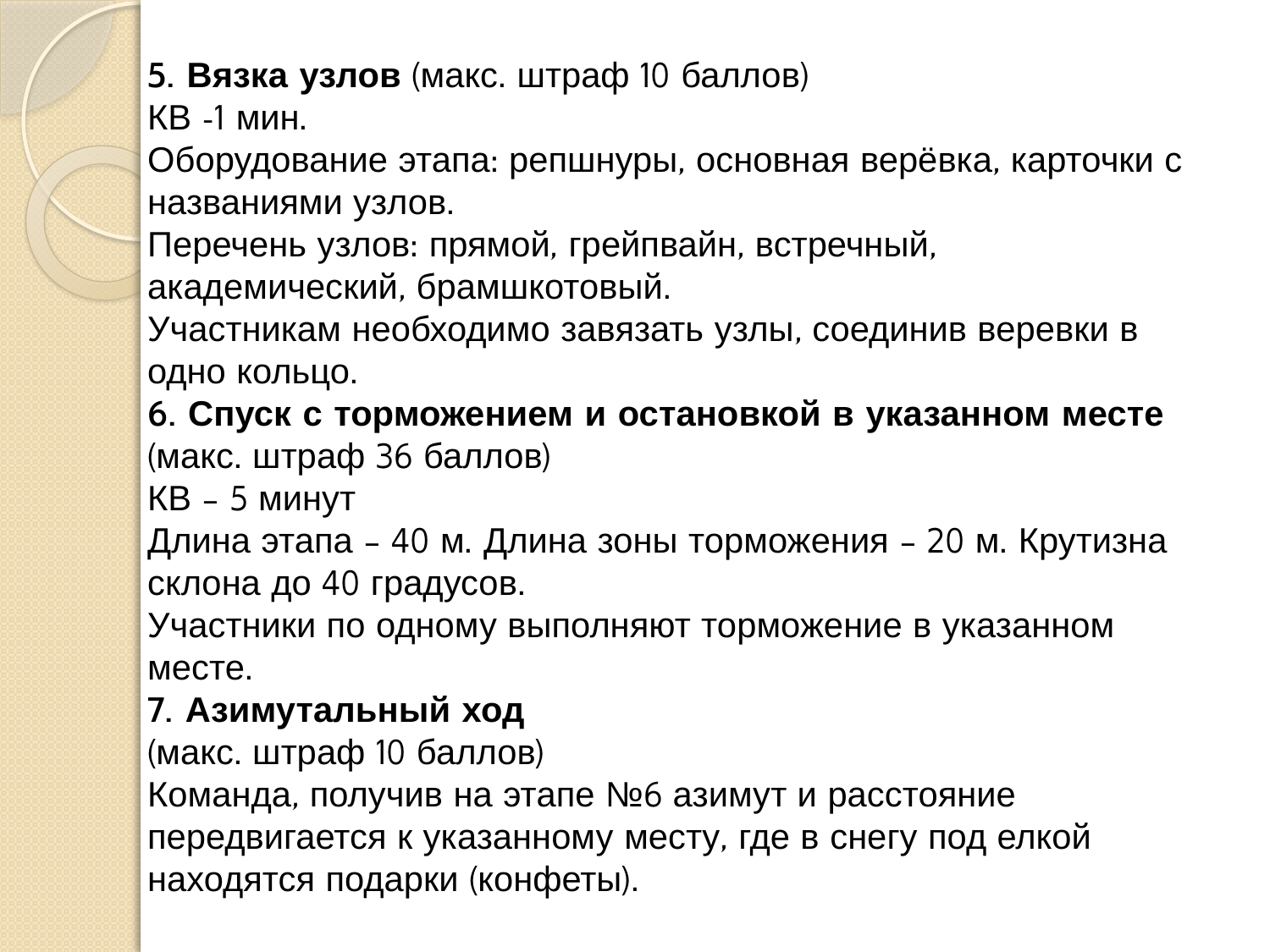

5. Вязка узлов (макс. штраф 10 баллов) 
КВ -1 мин. 
Оборудование этапа: репшнуры, основная верёвка, карточки с названиями узлов. 
Перечень узлов: прямой, грейпвайн, встречный, академический, брамшкотовый. 
Участникам необходимо завязать узлы, соединив веревки в одно кольцо. 
6. Спуск с торможением и остановкой в указанном месте 
(макс. штраф 36 баллов) 
КВ – 5 минут 
Длина этапа – 40 м. Длина зоны торможения – 20 м. Крутизна склона до 40 градусов. 
Участники по одному выполняют торможение в указанном месте. 
7. Азимутальный ход 
(макс. штраф 10 баллов) 
Команда, получив на этапе №6 азимут и расстояние передвигается к указанному месту, где в снегу под елкой находятся подарки (конфеты).